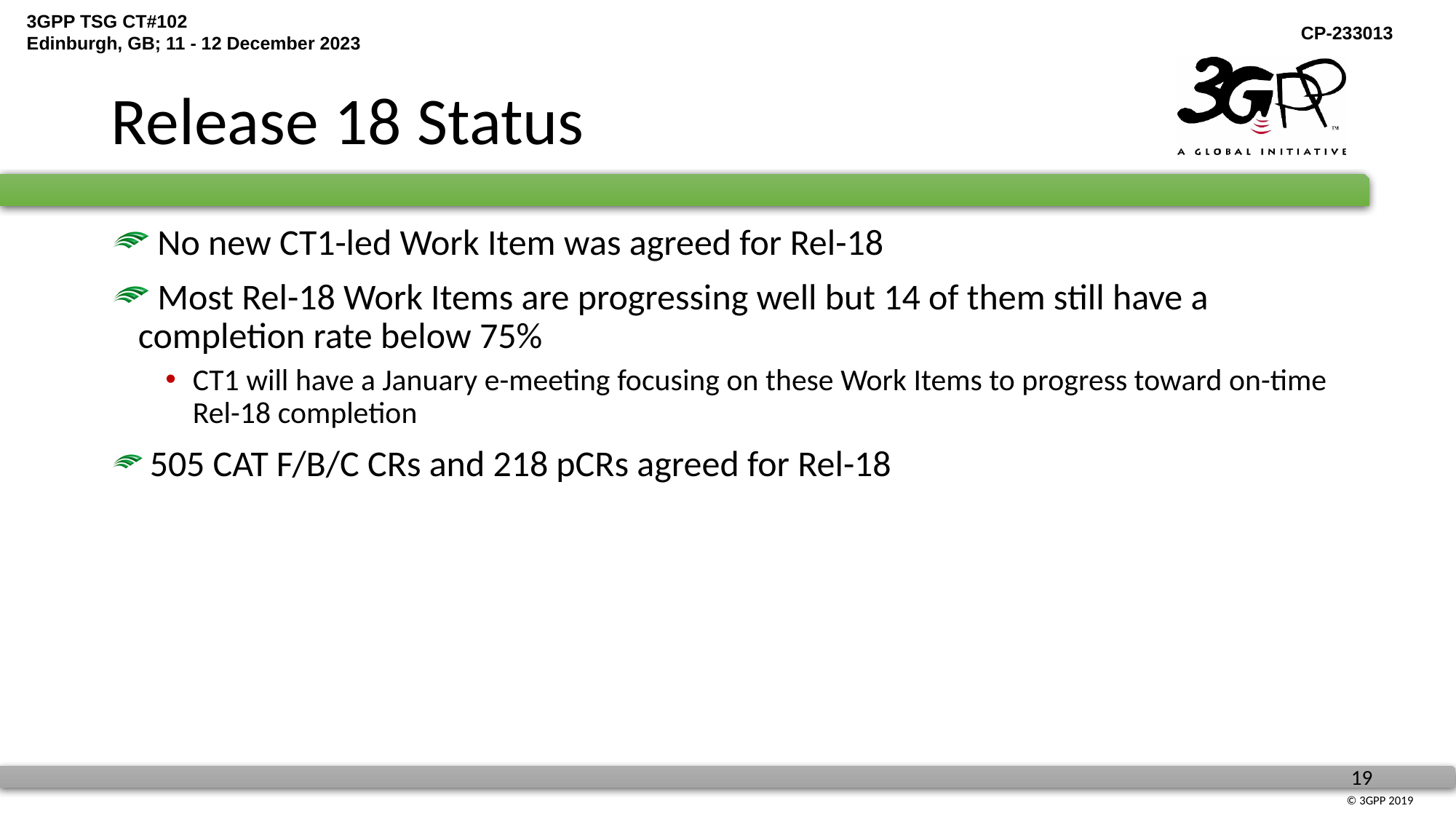

# Release 18 Status
 No new CT1-led Work Item was agreed for Rel-18
 Most Rel-18 Work Items are progressing well but 14 of them still have a completion rate below 75%
CT1 will have a January e-meeting focusing on these Work Items to progress toward on-time Rel-18 completion
 505 CAT F/B/C CRs and 218 pCRs agreed for Rel-18